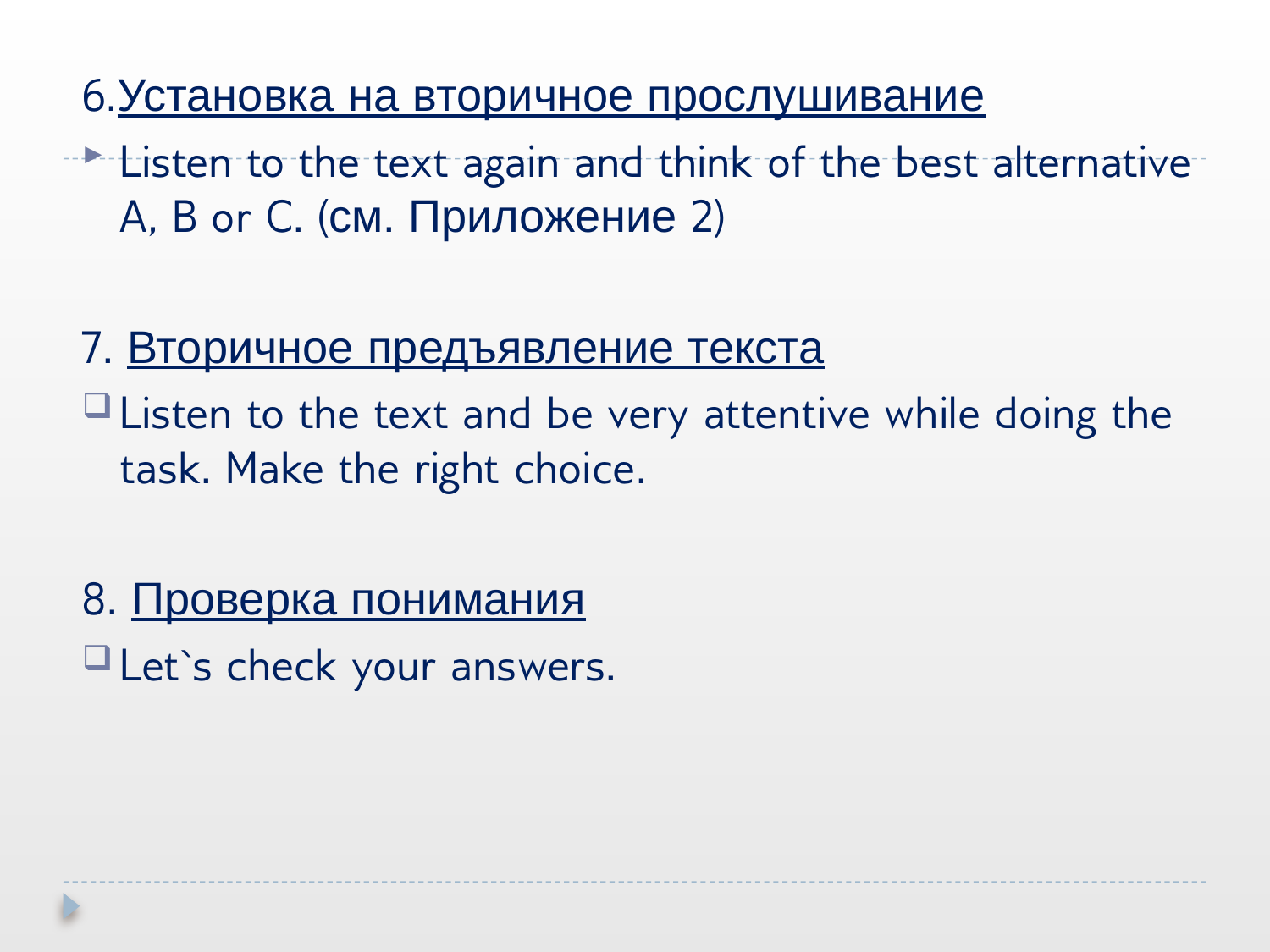

#
6.Установка на вторичное прослушивание
Listen to the text again and think of the best alternative A, B or C. (см. Приложение 2)

7. Вторичное предъявление текста
Listen to the text and be very attentive while doing the task. Make the right choice.

8. Проверка понимания
Let`s check your answers.